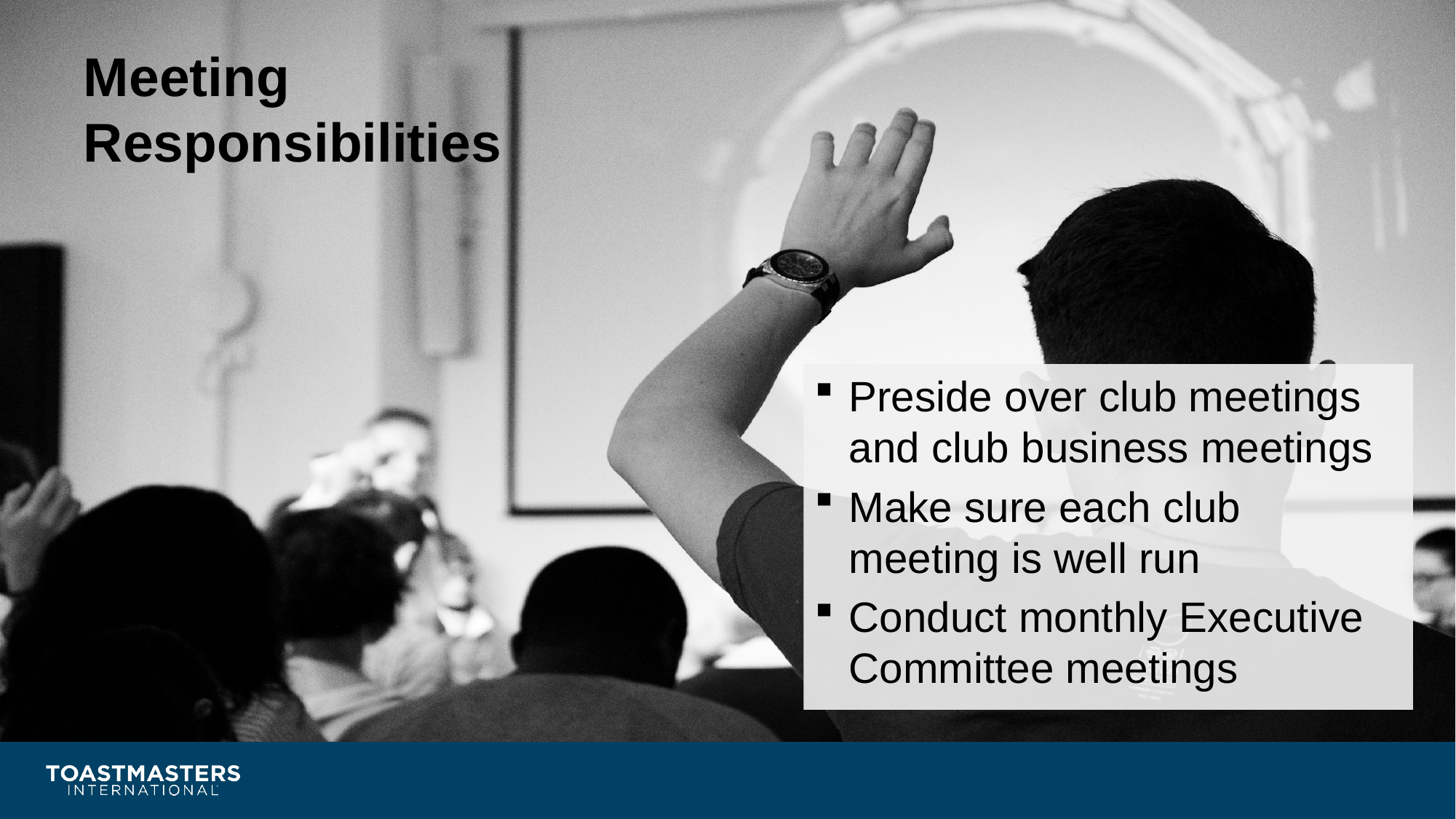

# Meeting Responsibilities
Preside over club meetings and club business meetings
Make sure each club meeting is well run
Conduct monthly Executive Committee meetings